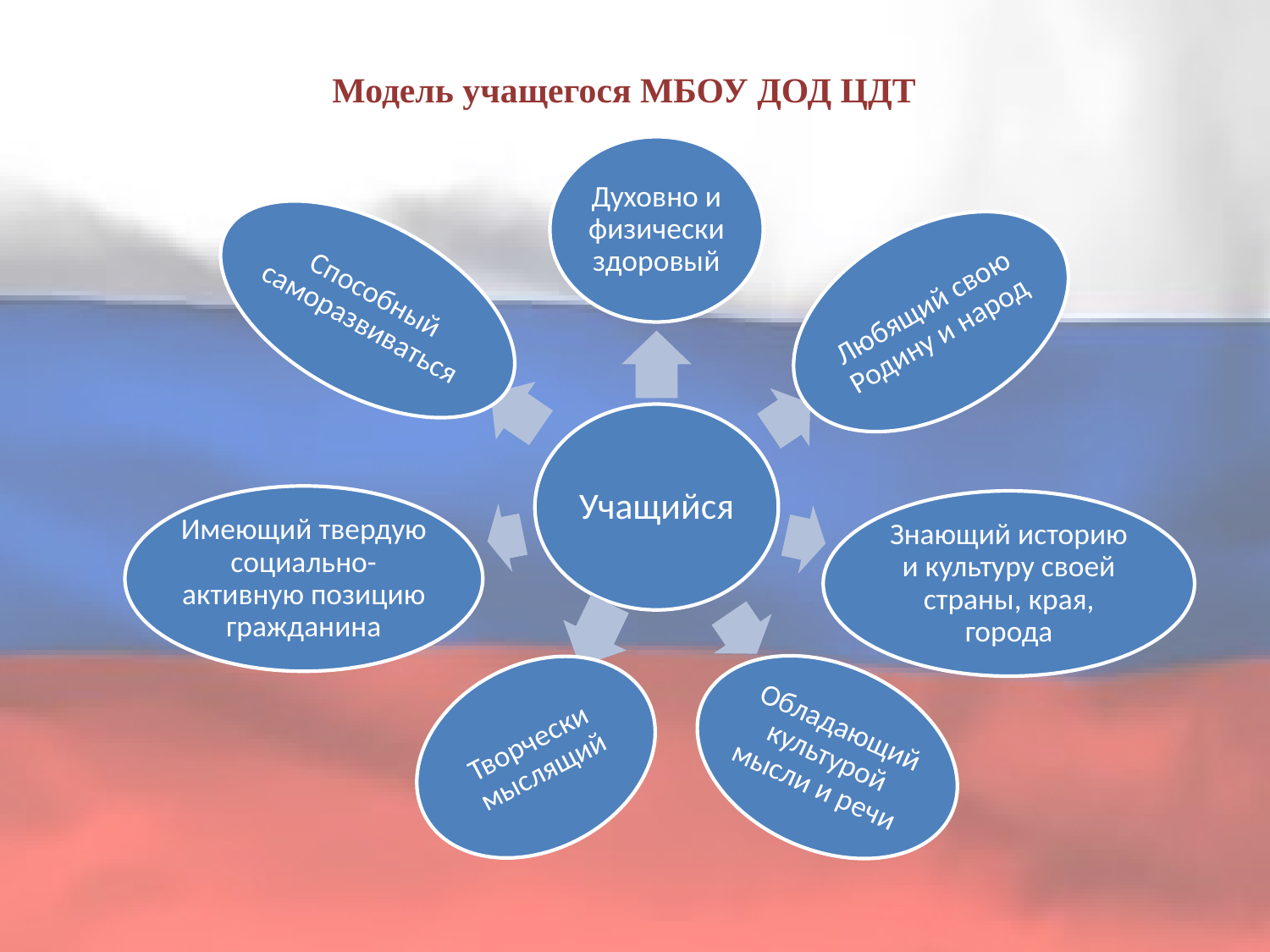

# Модель учащегося МБОУ ДОД ЦДТ
Учащийся

Духовно и физически здоровый

Любящий свою Родину и народ

Знающий историю и культуру своей страны, края, города

Обладающий культурой мысли и речи

Творчески мыслящий

Имеющий твердую социально-активную позицию гражданина

Способный саморазвиваться